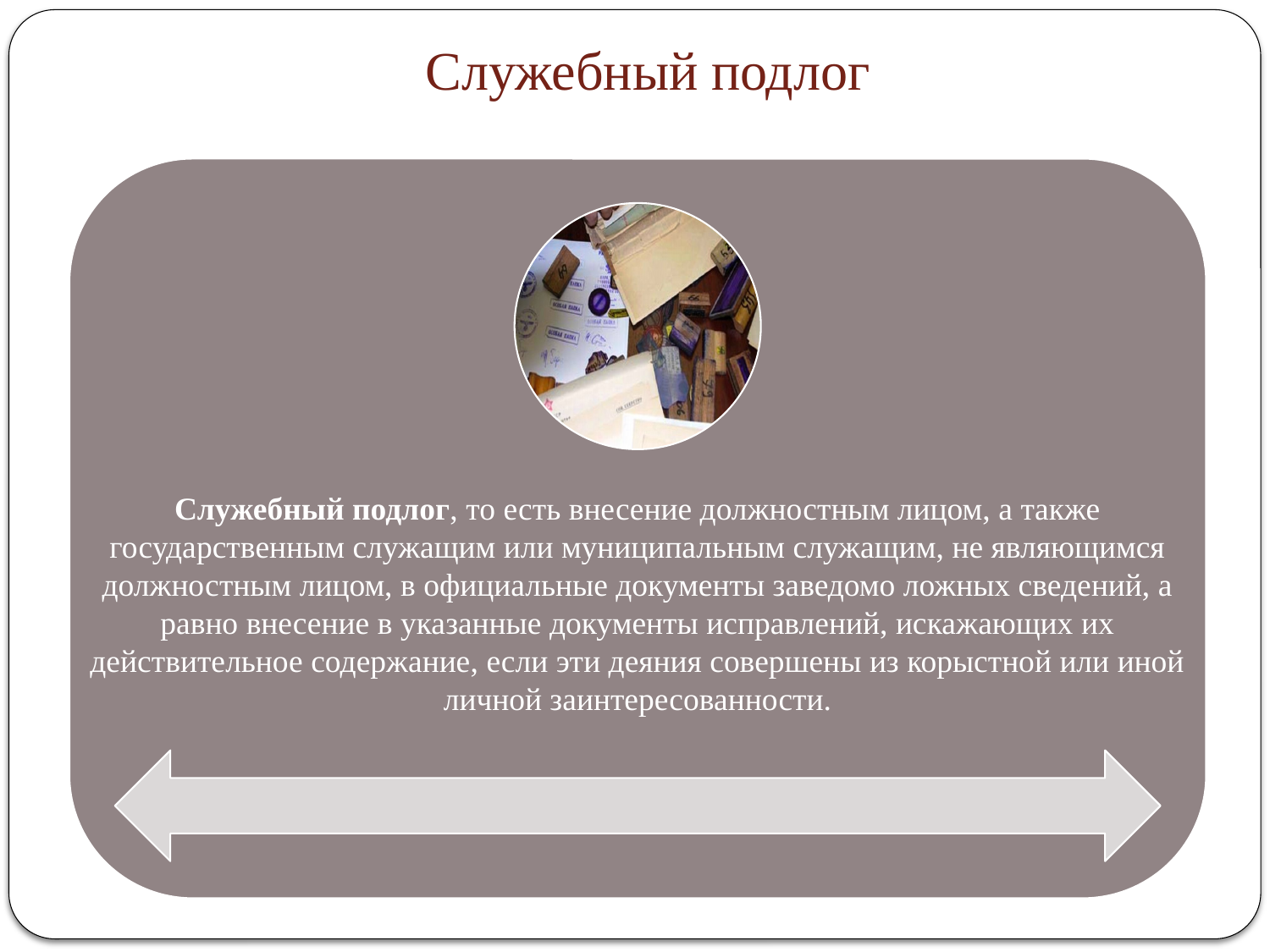

# Служебный подлог
Служебный подлог, то есть внесение должностным лицом, а также государственным служащим или муниципальным служащим, не являющимся должностным лицом, в официальные документы заведомо ложных сведений, а равно внесение в указанные документы исправлений, искажающих их действительное содержание, если эти деяния совершены из корыстной или иной личной заинтересованности.